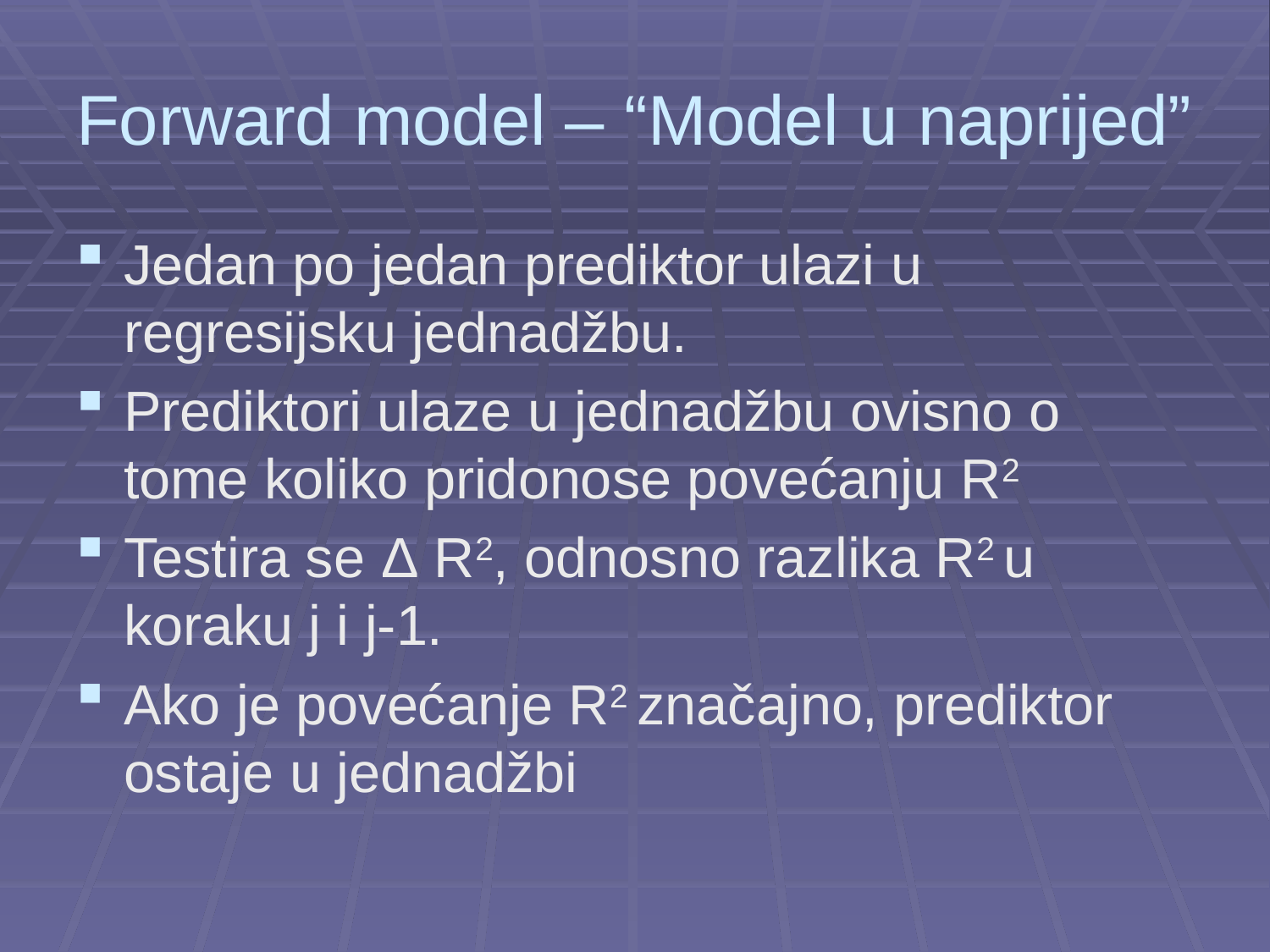

# Forward model – “Model u naprijed”
Jedan po jedan prediktor ulazi u regresijsku jednadžbu.
Prediktori ulaze u jednadžbu ovisno o tome koliko pridonose povećanju R2
Testira se Δ R2, odnosno razlika R2 u koraku j i j-1.
Ako je povećanje R2 značajno, prediktor ostaje u jednadžbi